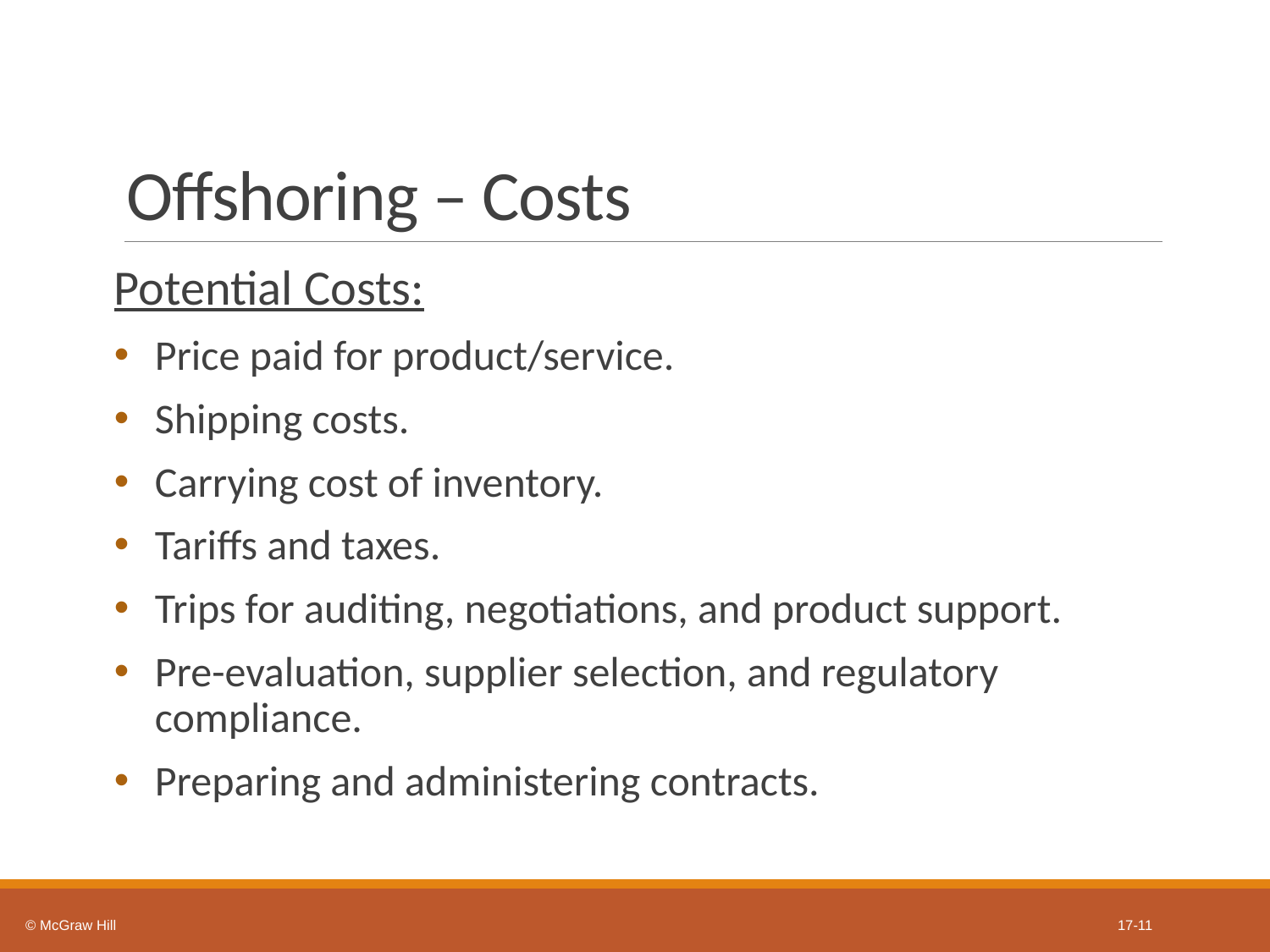

# Offshoring – Costs
Potential Costs:
Price paid for product/service.
Shipping costs.
Carrying cost of inventory.
Tariffs and taxes.
Trips for auditing, negotiations, and product support.
Pre-evaluation, supplier selection, and regulatory compliance.
Preparing and administering contracts.